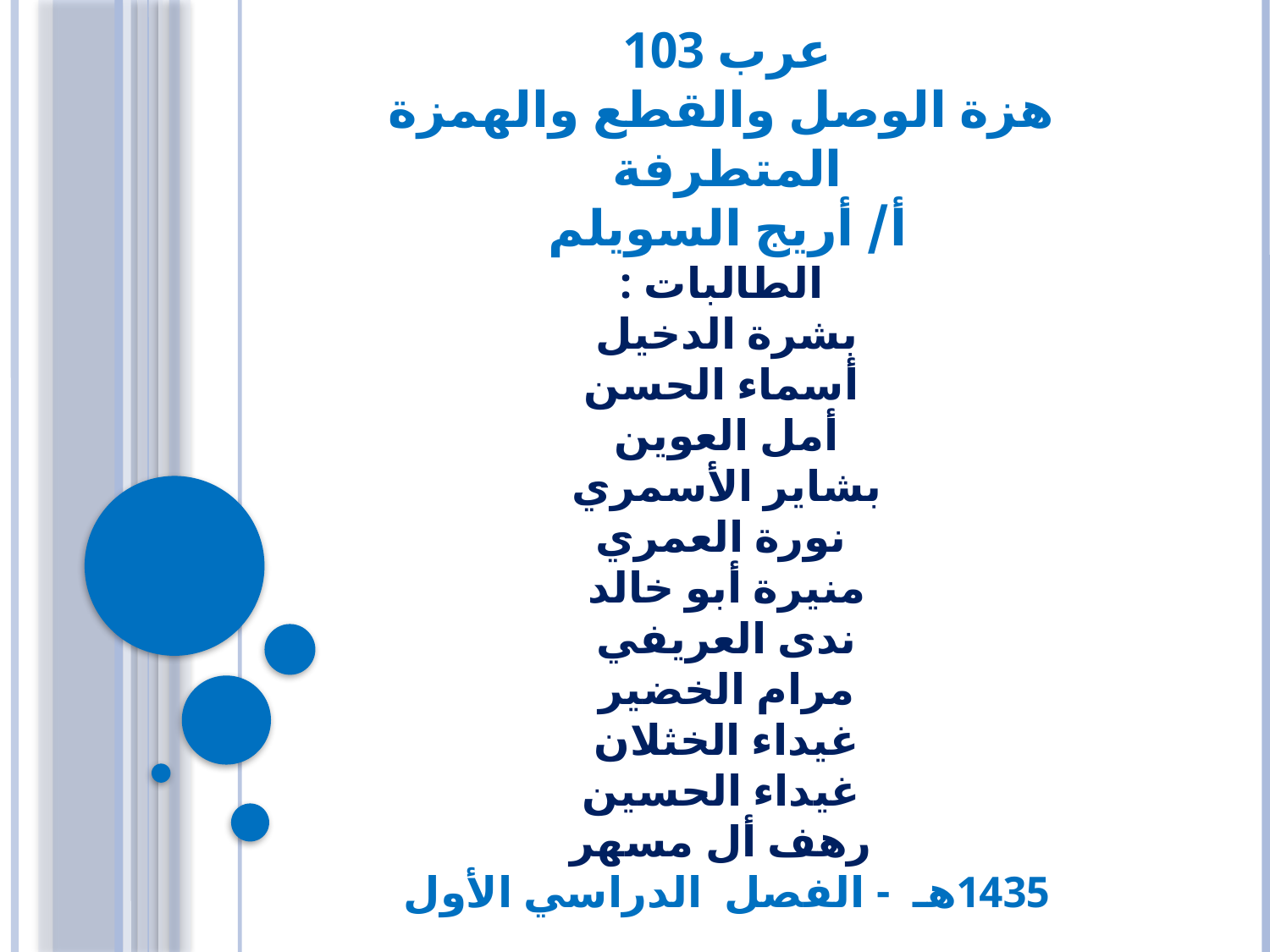

# عرب 103 هزة الوصل والقطع والهمزة المتطرفة أ/ أريج السويلم الطالبات : بشرة الدخيل أسماء الحسن أمل العوين بشاير الأسمري نورة العمري منيرة أبو خالد ندى العريفي مرام الخضير غيداء الخثلان غيداء الحسين رهف أل مسهر 1435هـ  - الفصل  الدراسي الأول